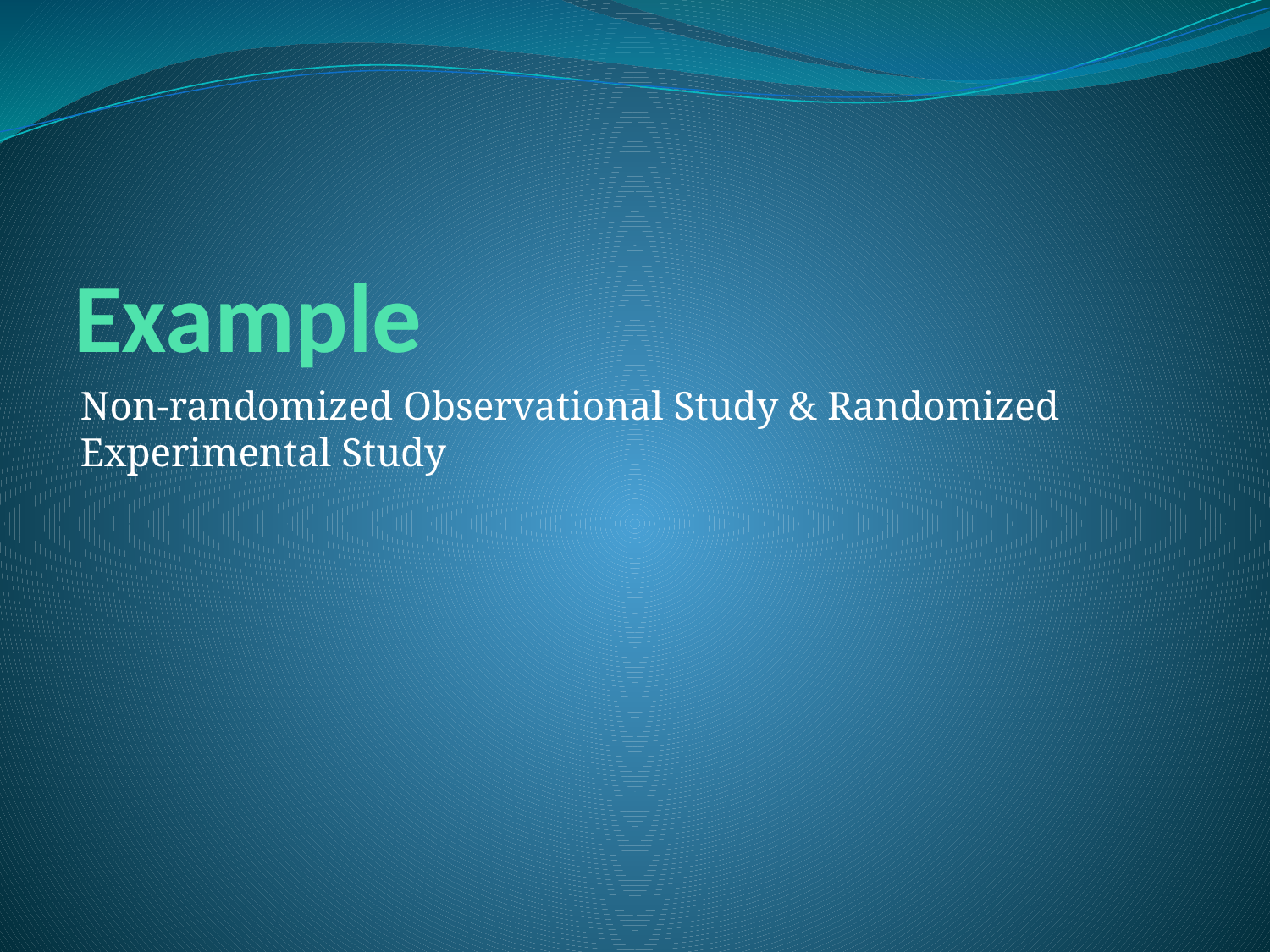

# Example
Non-randomized Observational Study & Randomized  Experimental Study